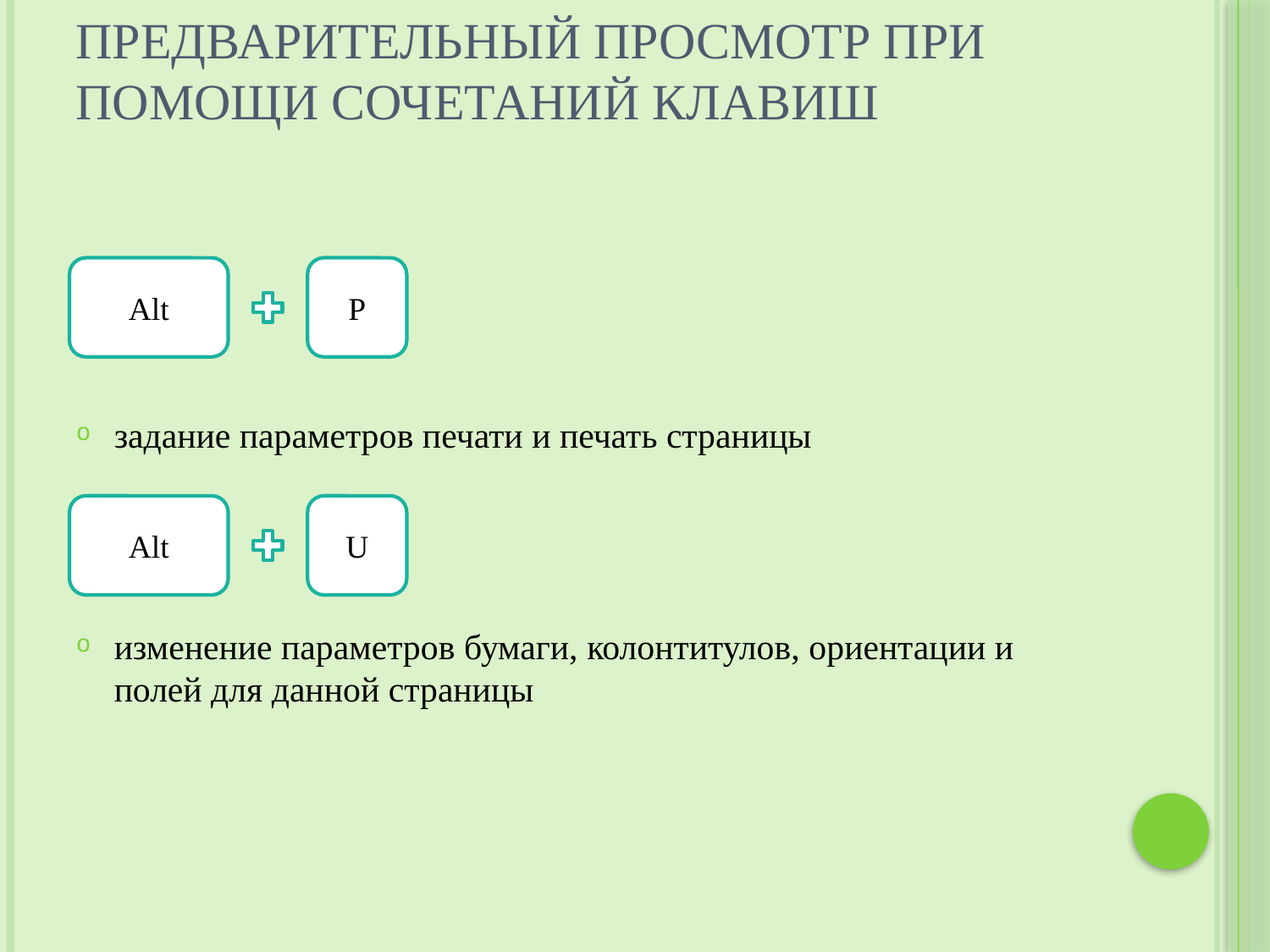

# Предварительный просмотр при помощи сочетаний клавиш

задание параметров печати и печать страницы

изменение параметров бумаги, колонтитулов, ориентации и полей для данной страницы

Alt
P

Alt
U